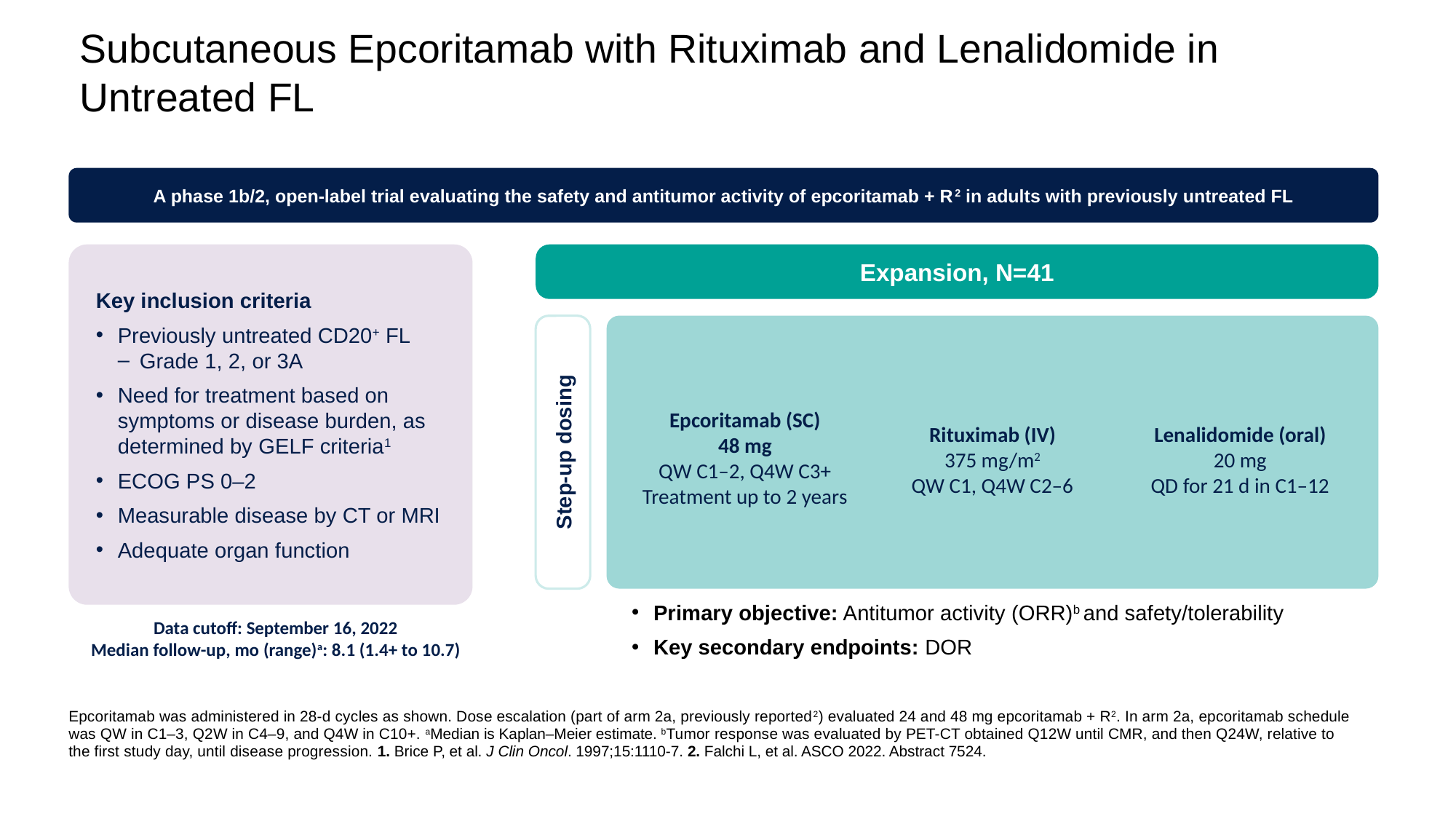

# Subcutaneous Epcoritamab with Rituximab and Lenalidomide in Untreated FL
A phase 1b/2, open-label trial evaluating the safety and antitumor activity of epcoritamab + R2 in adults with previously untreated FL
Key inclusion criteria
Previously untreated CD20+ FL
Grade 1, 2, or 3A
Need for treatment based on symptoms or disease burden, as determined by GELF criteria1
ECOG PS 0–2
Measurable disease by CT or MRI
Adequate organ function
Expansion, N=41

Epcoritamab (SC)
48 mg
QW C1–2, Q4W C3+
Treatment up to 2 years

Rituximab (IV)
375 mg/m2
QW C1, Q4W C2–6

Lenalidomide (oral)
20 mg
QD for 21 d in C1–12
Step-up dosing
Primary objective: Antitumor activity (ORR)b and safety/tolerability
Key secondary endpoints: DOR
Data cutoff: September 16, 2022
Median follow-up, mo (range)a: 8.1 (1.4+ to 10.7)
Epcoritamab was administered in 28-d cycles as shown. Dose escalation (part of arm 2a, previously reported2) evaluated 24 and 48 mg epcoritamab + R2. In arm 2a, epcoritamab schedule was QW in C1–3, Q2W in C4–9, and Q4W in C10+. aMedian is Kaplan–Meier estimate. bTumor response was evaluated by PET-CT obtained Q12W until CMR, and then Q24W, relative to the first study day, until disease progression. 1. Brice P, et al. J Clin Oncol. 1997;15:1110-7. 2. Falchi L, et al. ASCO 2022. Abstract 7524.